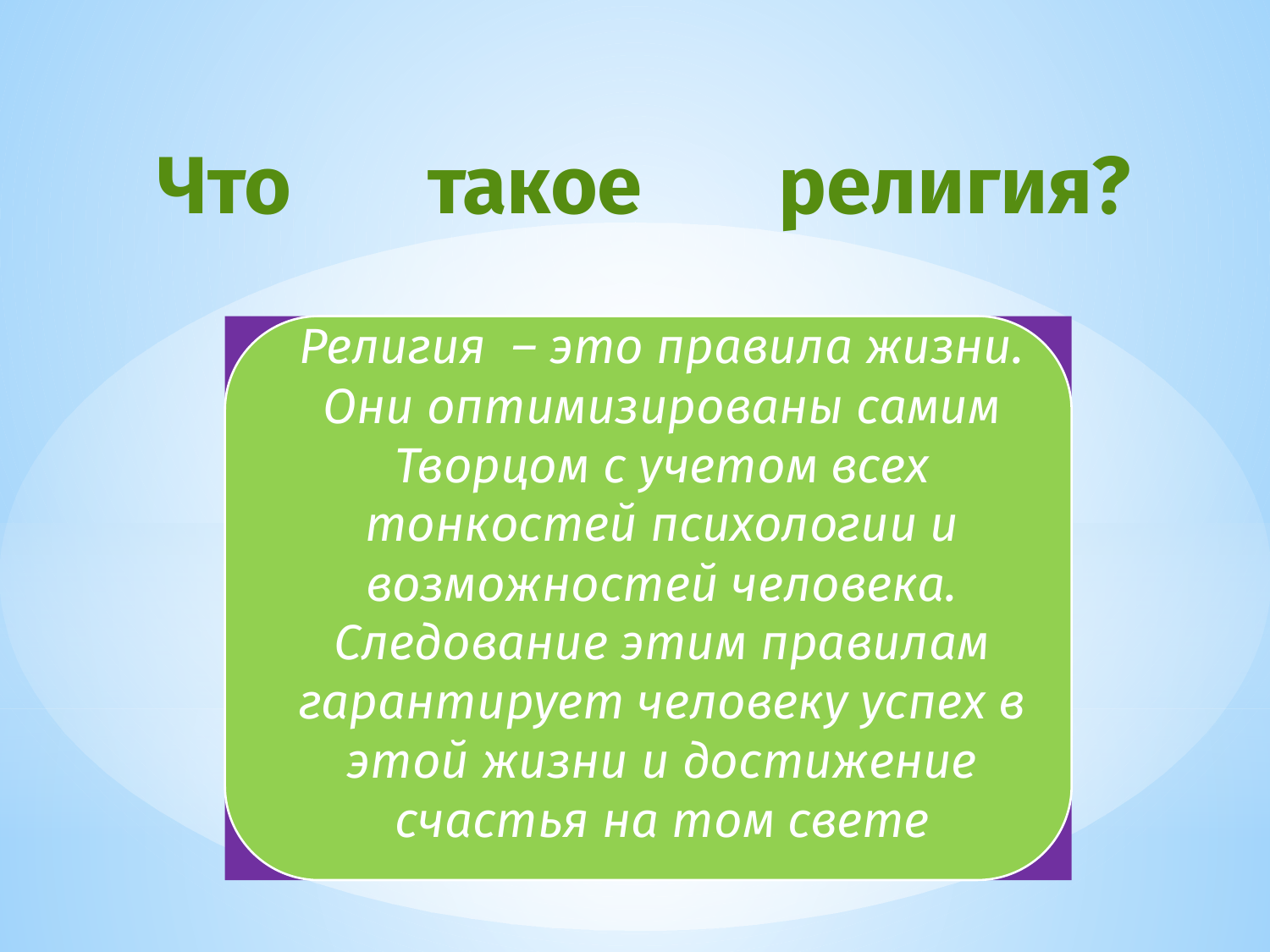

# Что такое религия?
Религия  – это правила жизни. Они оптимизированы самим Творцом с учетом всех тонкостей психологии и возможностей человека. Следование этим правилам гарантирует человеку успех в этой жизни и достижение счастья на том свете